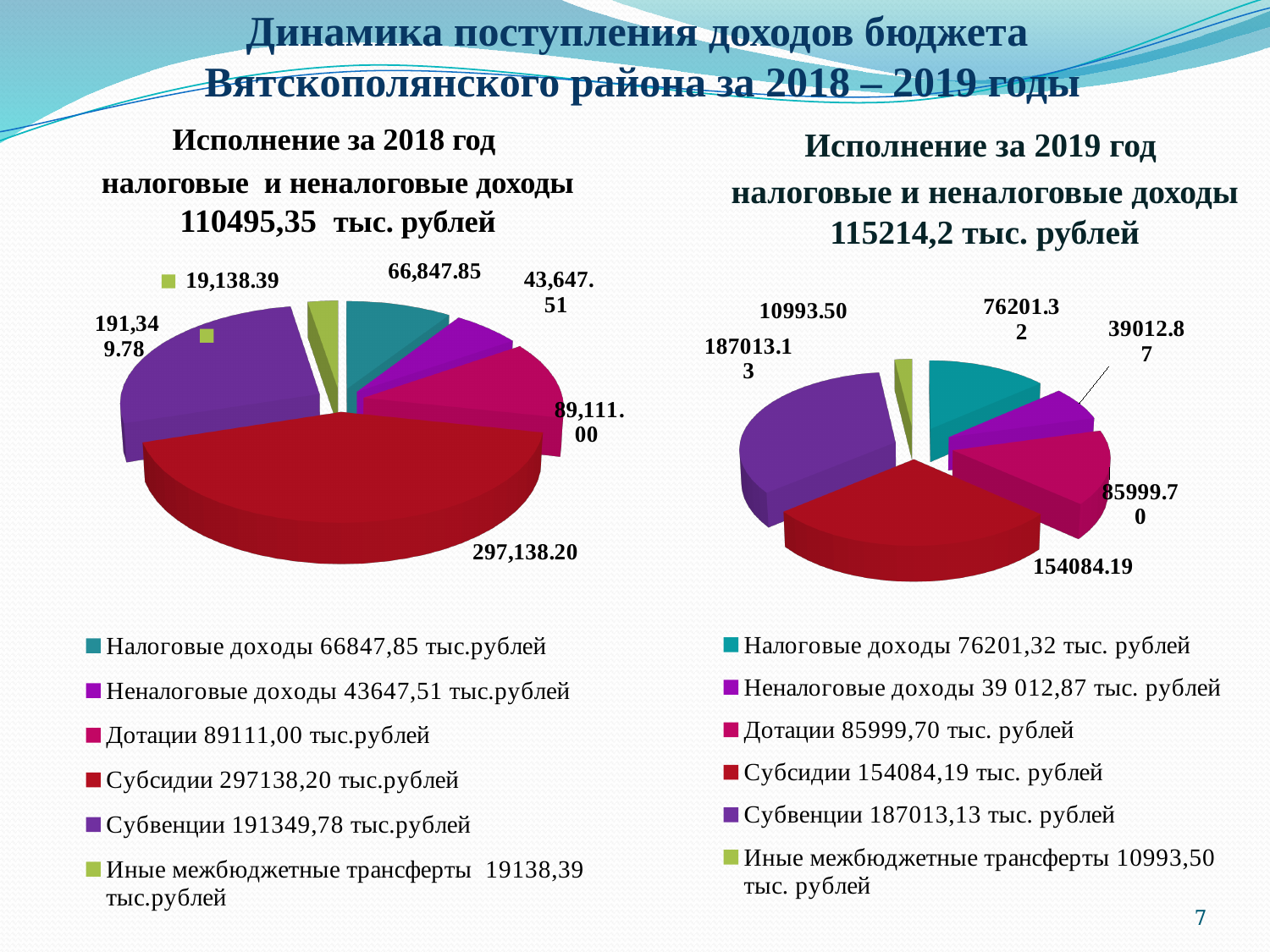

# Динамика поступления доходов бюджета Вятскополянского района за 2018 – 2019 годы

[unsupported chart]

Исполнение за 2018 год
налоговые  и неналоговые доходы 110495,35  тыс. рублей
Исполнение за 2019 год
налоговые и неналоговые доходы 115214,2 тыс. рублей

[unsupported chart]

7